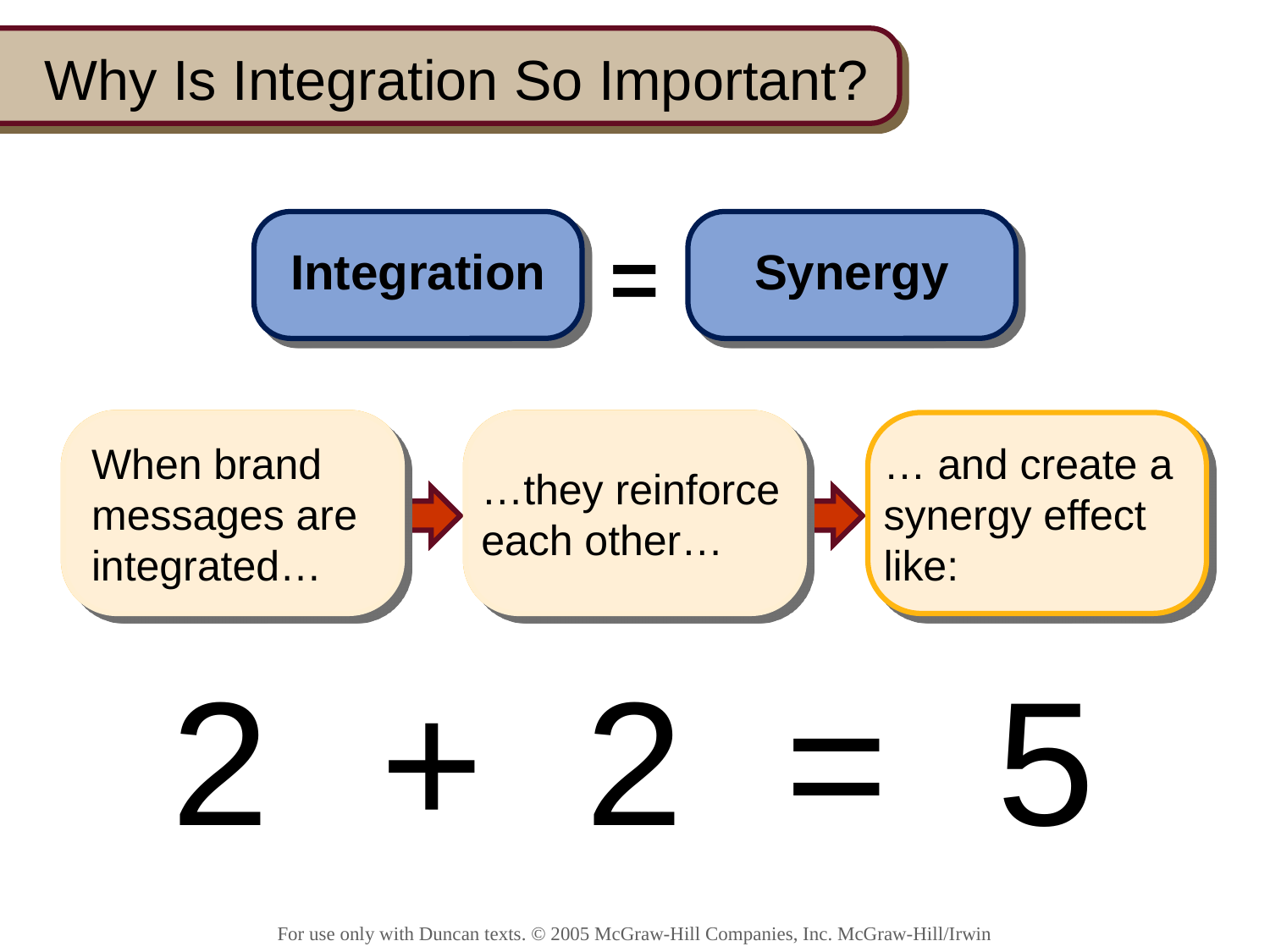

# Why Is Integration So Important?
Integration
Synergy
=
When brand messages are integrated…
When brand messages are integrated…
…they reinforce each other…

…they reinforce each other…
… and create a synergy effect like:

2
+
2
=
5